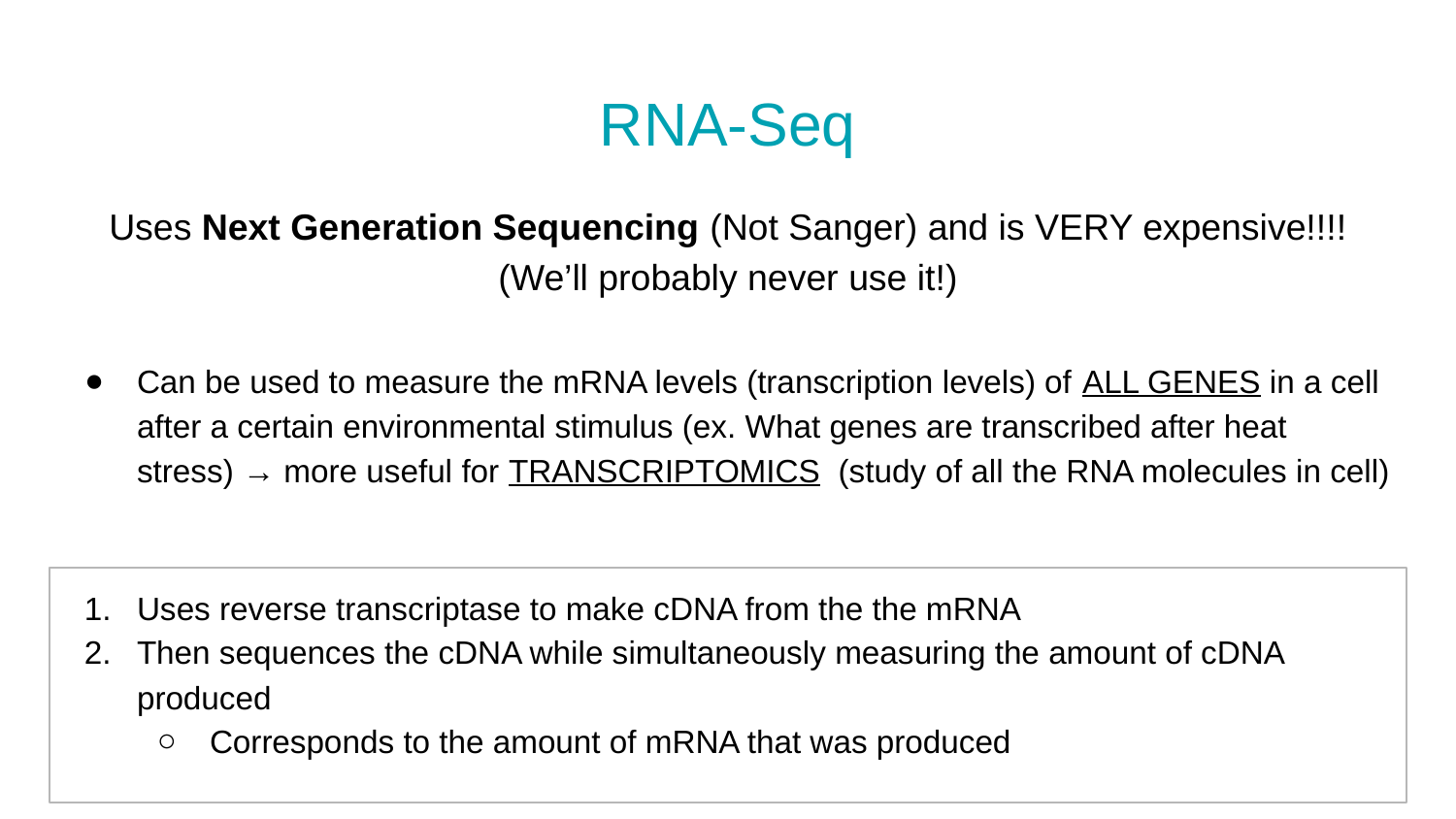

# RNA-Seq
Uses Next Generation Sequencing (Not Sanger) and is VERY expensive!!!! (We’ll probably never use it!)

Can be used to measure the mRNA levels (transcription levels) of ALL GENES in a cell after a certain environmental stimulus (ex. What genes are transcribed after heat stress) → more useful for TRANSCRIPTOMICS  (study of all the RNA molecules in cell)

Uses reverse transcriptase to make cDNA from the the mRNA
Then sequences the cDNA while simultaneously measuring the amount of cDNA produced
Corresponds to the amount of mRNA that was produced